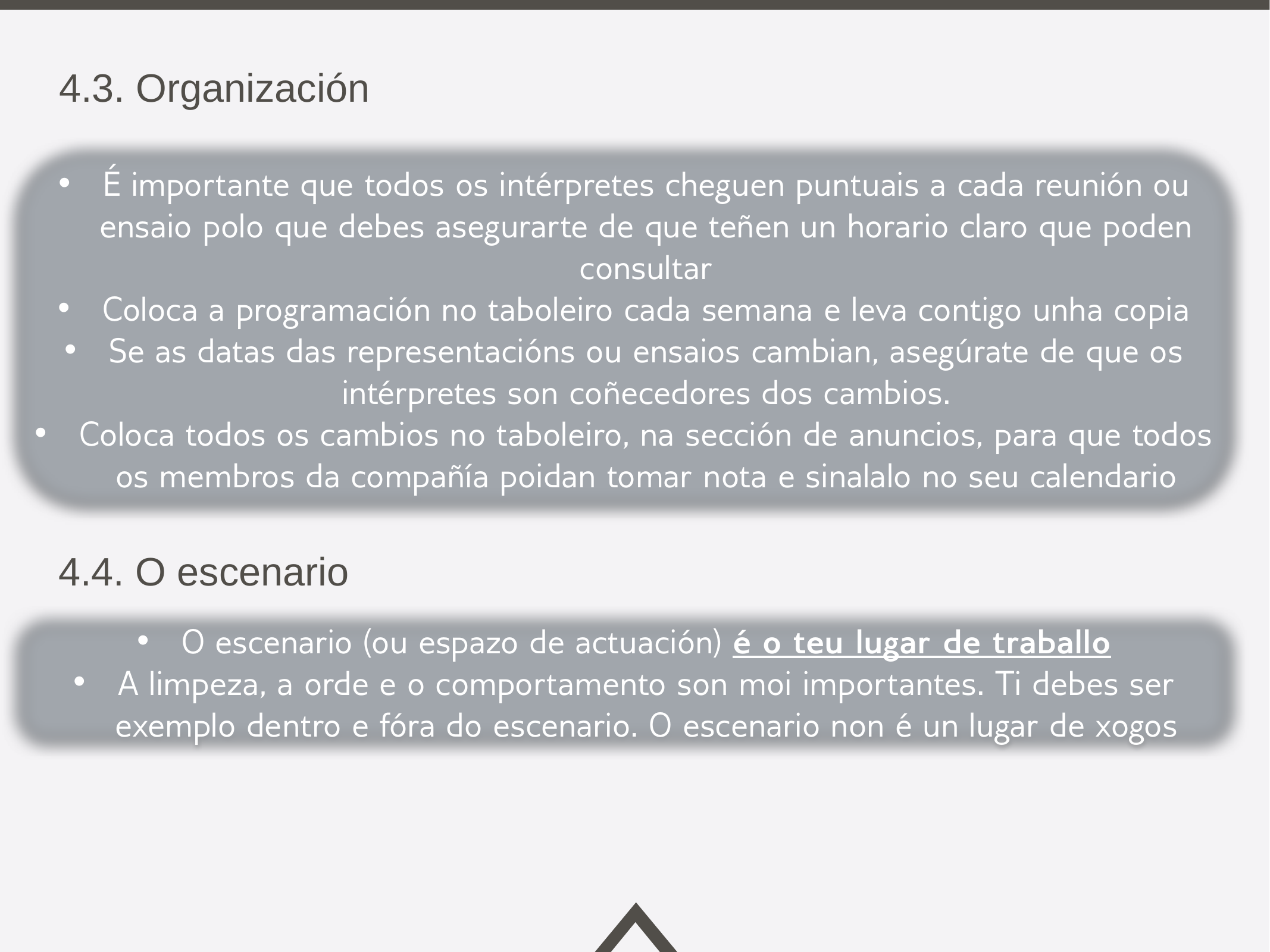

4.3. Organización
É importante que todos os intérpretes cheguen puntuais a cada reunión ou ensaio polo que debes asegurarte de que teñen un horario claro que poden consultar
Coloca a programación no taboleiro cada semana e leva contigo unha copia
Se as datas das representacións ou ensaios cambian, asegúrate de que os intérpretes son coñecedores dos cambios.
Coloca todos os cambios no taboleiro, na sección de anuncios, para que todos os membros da compañía poidan tomar nota e sinalalo no seu calendario
4.4. O escenario
O escenario (ou espazo de actuación) é o teu lugar de traballo
A limpeza, a orde e o comportamento son moi importantes. Ti debes ser exemplo dentro e fóra do escenario. O escenario non é un lugar de xogos